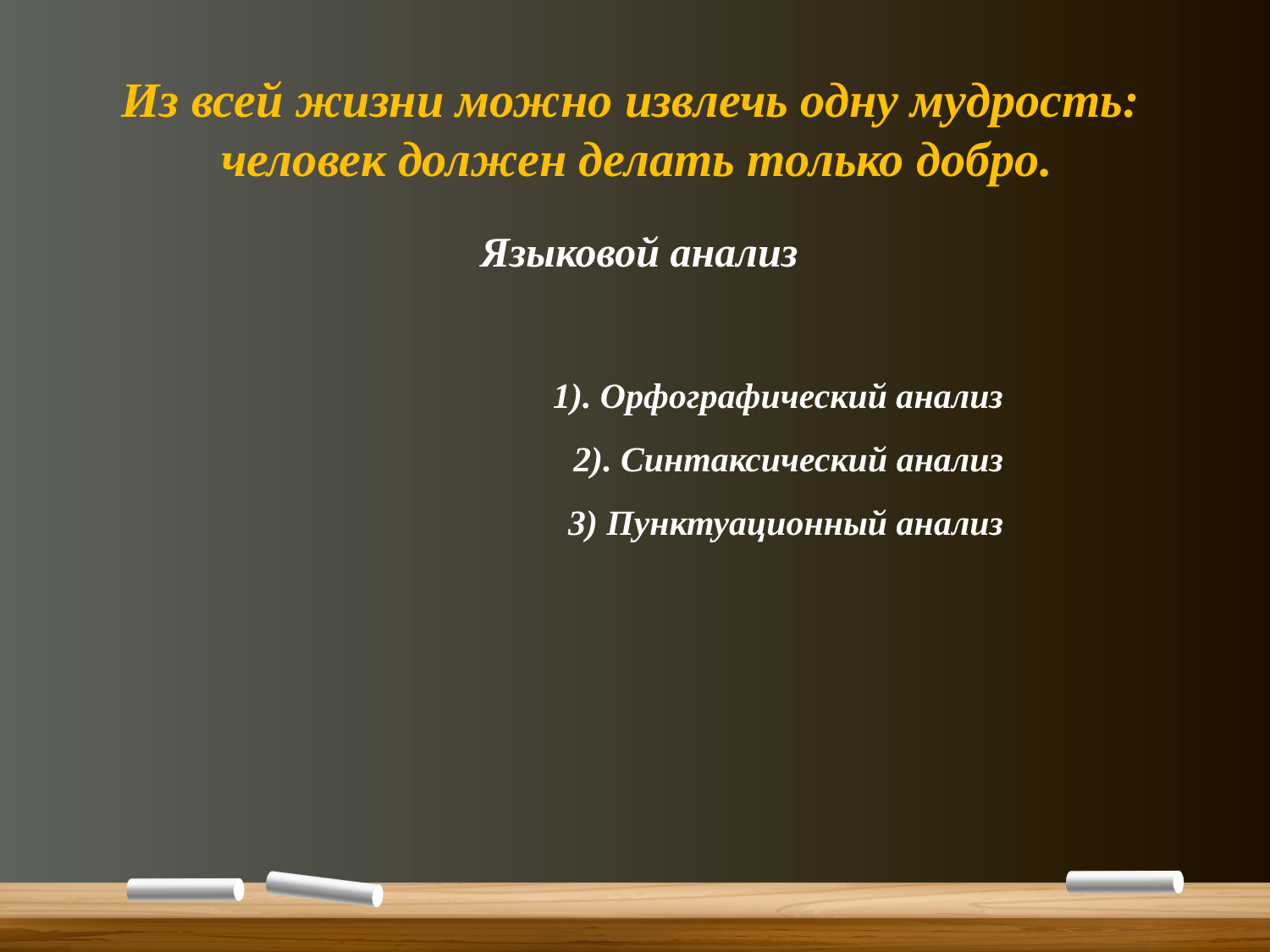

Из всей жизни можно извлечь одну мудрость:
человек должен делать только добро.
Языковой анализ
1). Орфографический анализ
2). Синтаксический анализ
3) Пунктуационный анализ